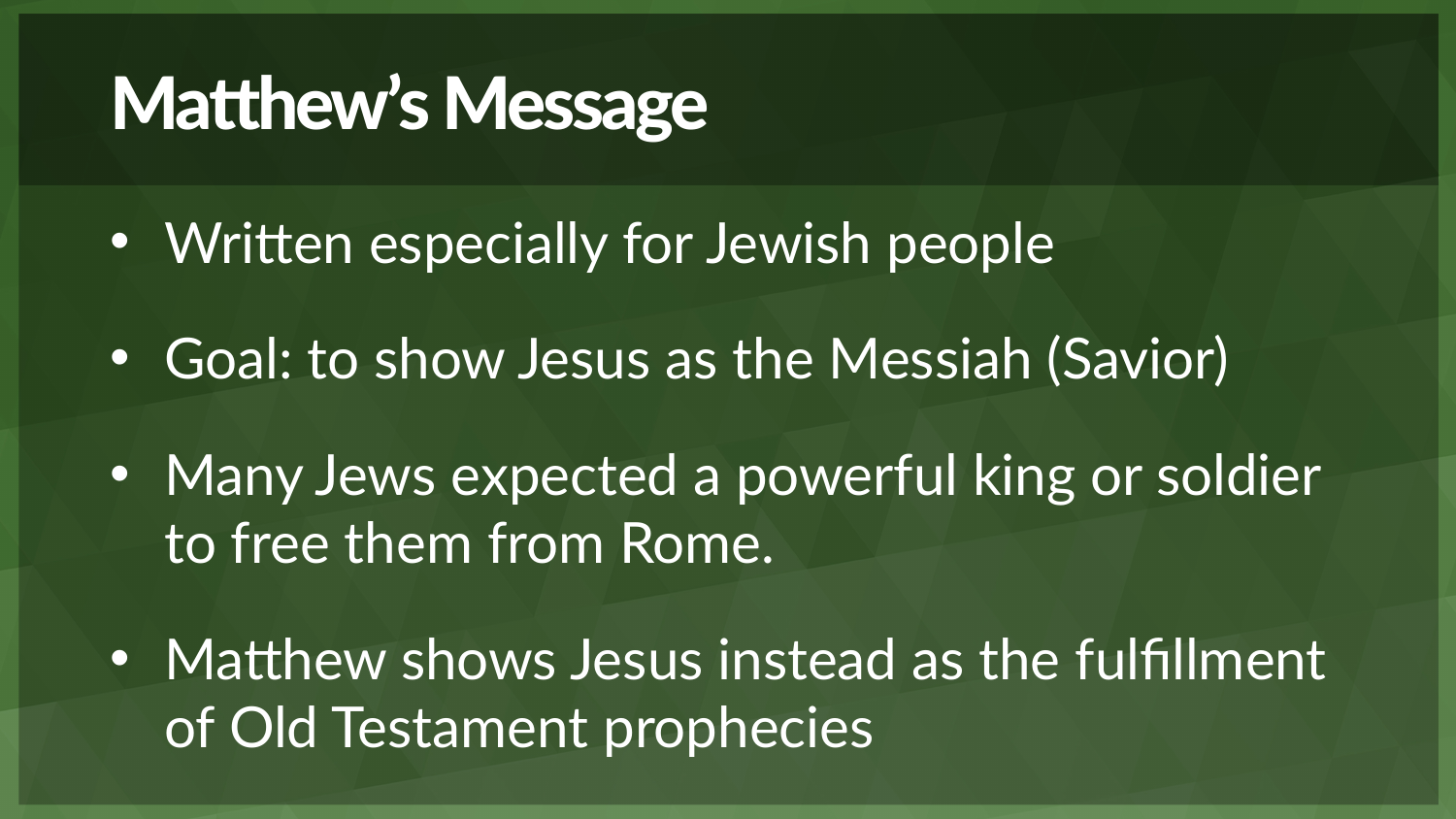

# Matthew’s Message
Written especially for Jewish people
Goal: to show Jesus as the Messiah (Savior)
Many Jews expected a powerful king or soldier to free them from Rome.
Matthew shows Jesus instead as the fulfillment of Old Testament prophecies